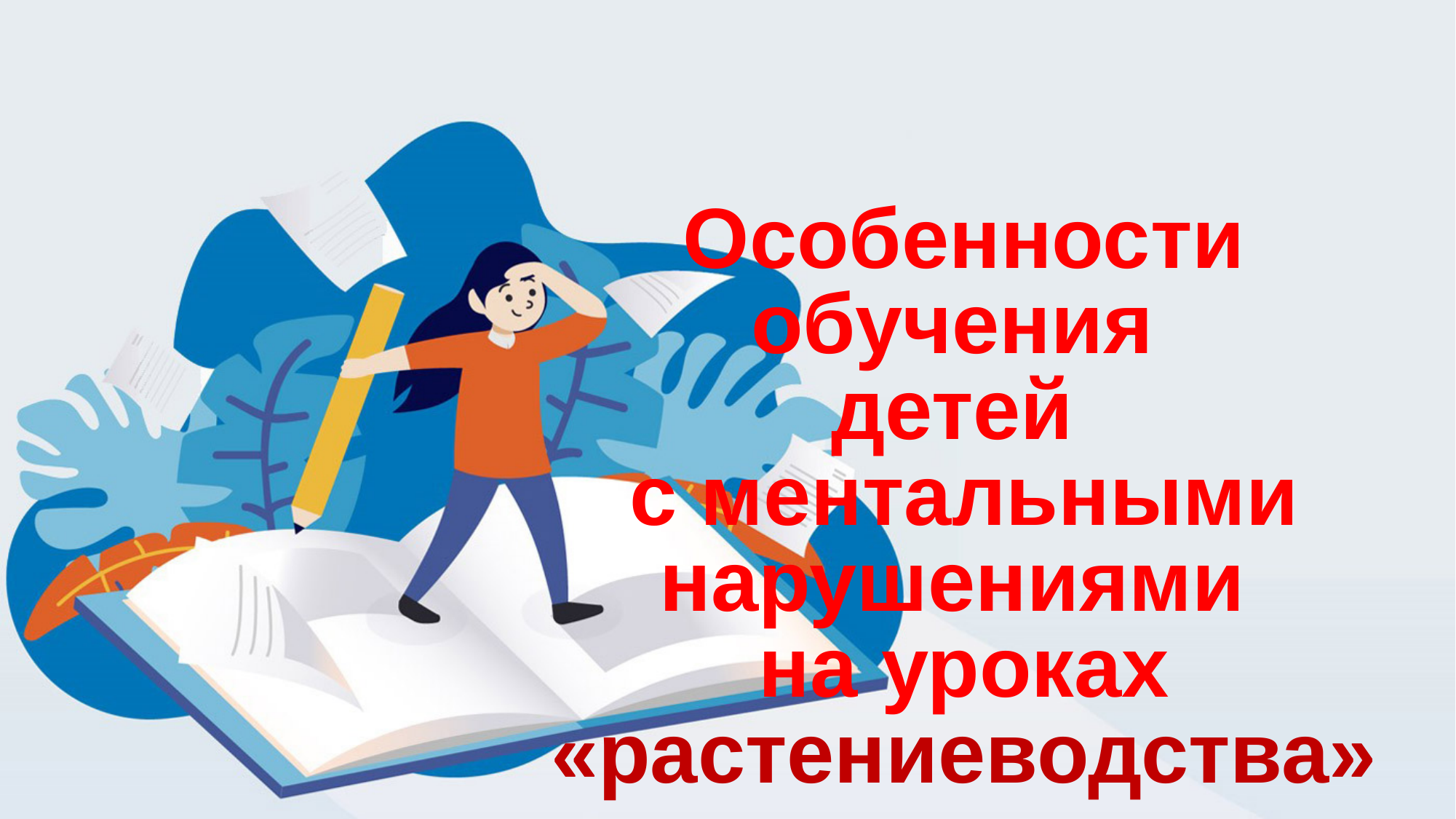

# Особенности обучения детей с ментальными нарушениями на уроках «растениеводства»